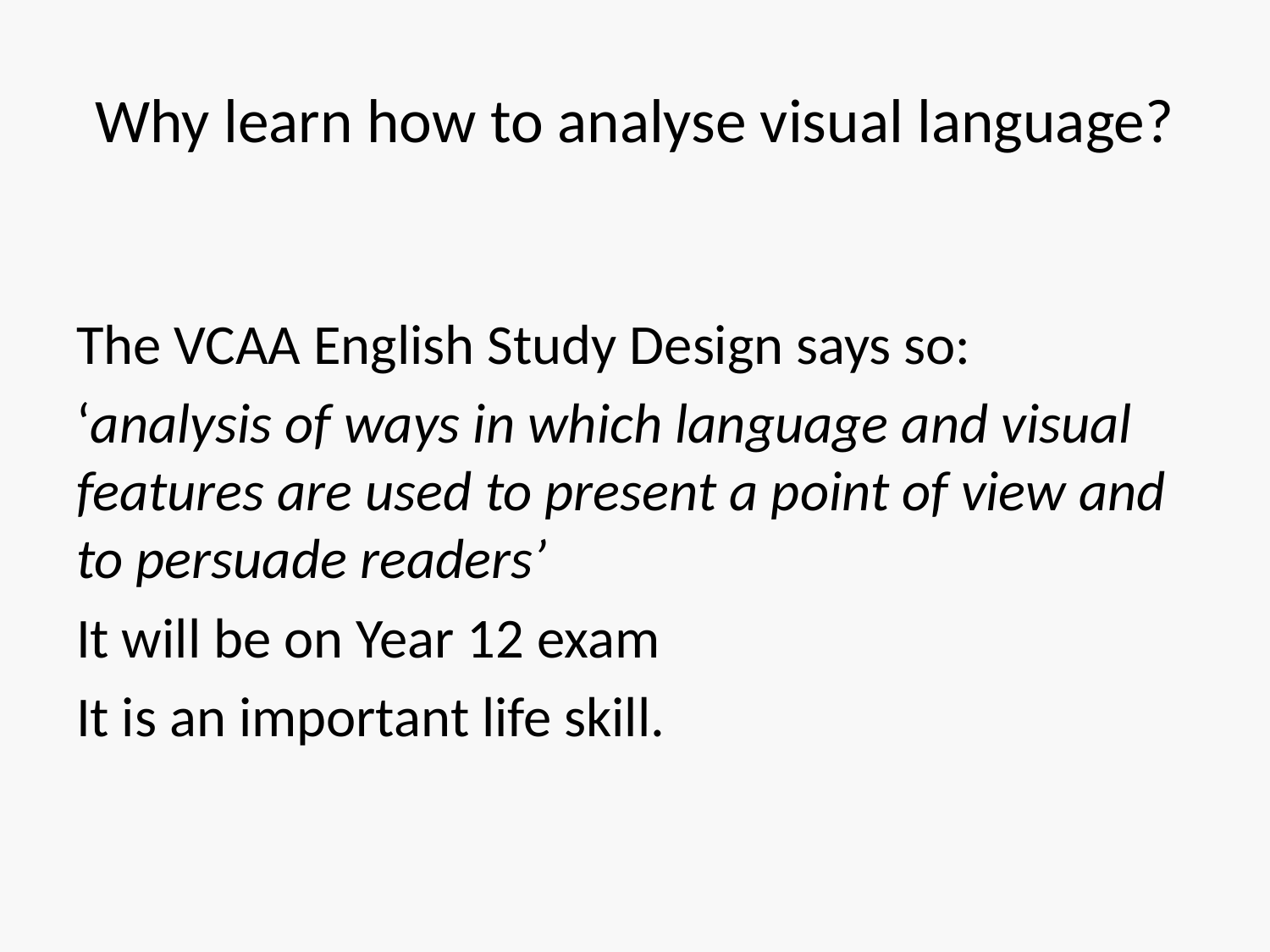

# Why learn how to analyse visual language?

The VCAA English Study Design says so:
‘analysis of ways in which language and visual features are used to present a point of view and to persuade readers’
It will be on Year 12 exam
It is an important life skill.